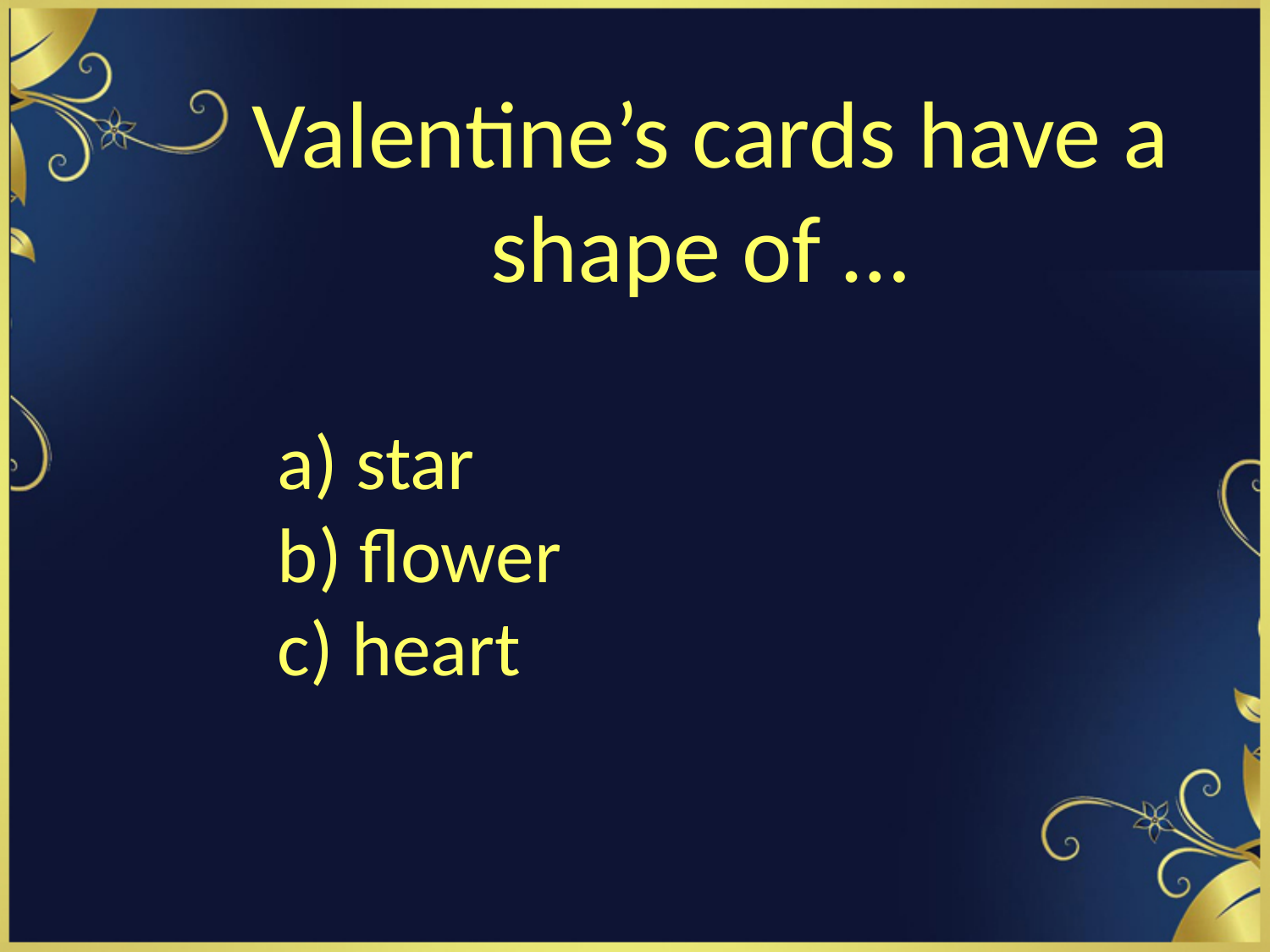

# Valentine’s cards have a shape of …
a) star
b) flower
c) heart